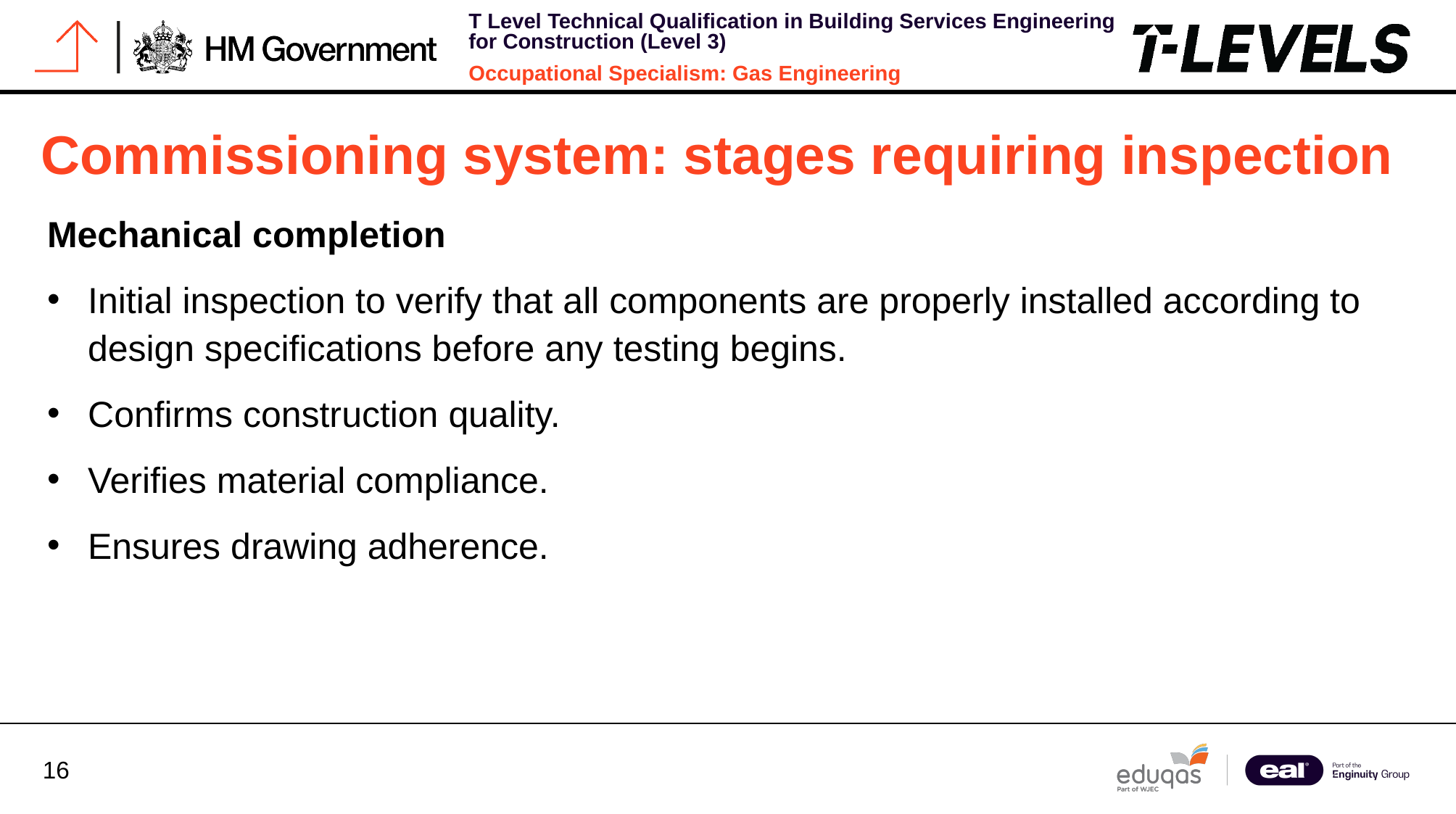

# Commissioning system: stages requiring inspection
Mechanical completion
Initial inspection to verify that all components are properly installed according to design specifications before any testing begins.
Confirms construction quality.
Verifies material compliance.
Ensures drawing adherence.